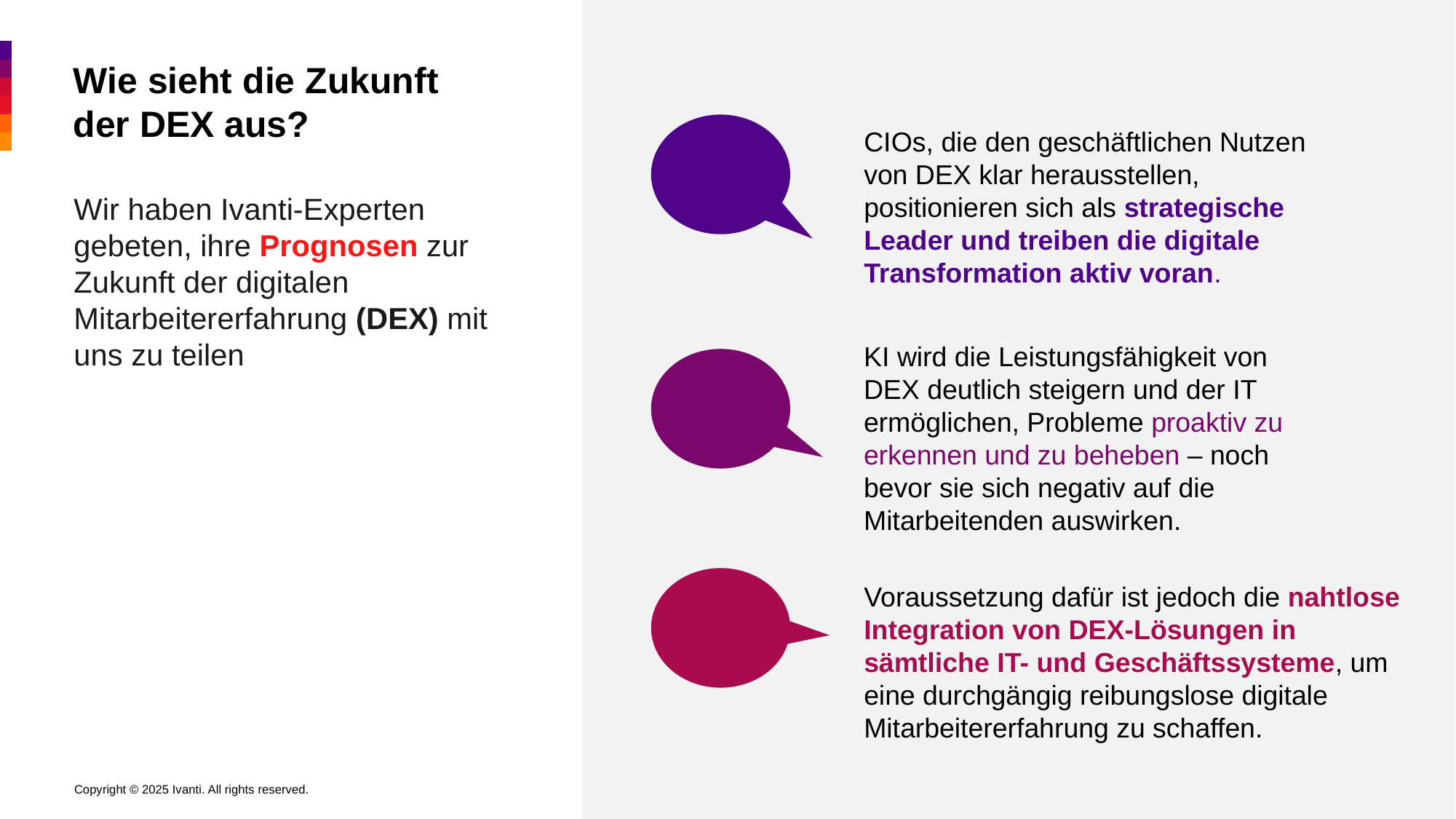

# Wie sieht die Zukunft der DEX aus?

CIOs, die den geschäftlichen Nutzen von DEX klar herausstellen, positionieren sich als strategische Leader und treiben die digitale Transformation aktiv voran.
Wir haben Ivanti-Experten gebeten, ihre Prognosen zur Zukunft der digitalen Mitarbeitererfahrung (DEX) mit uns zu teilen
KI wird die Leistungsfähigkeit von DEX deutlich steigern und der IT ermöglichen, Probleme proaktiv zu erkennen und zu beheben – noch bevor sie sich negativ auf die Mitarbeitenden auswirken.

Voraussetzung dafür ist jedoch die nahtlose Integration von DEX-Lösungen in sämtliche IT- und Geschäftssysteme, um eine durchgängig reibungslose digitale Mitarbeitererfahrung zu schaffen.